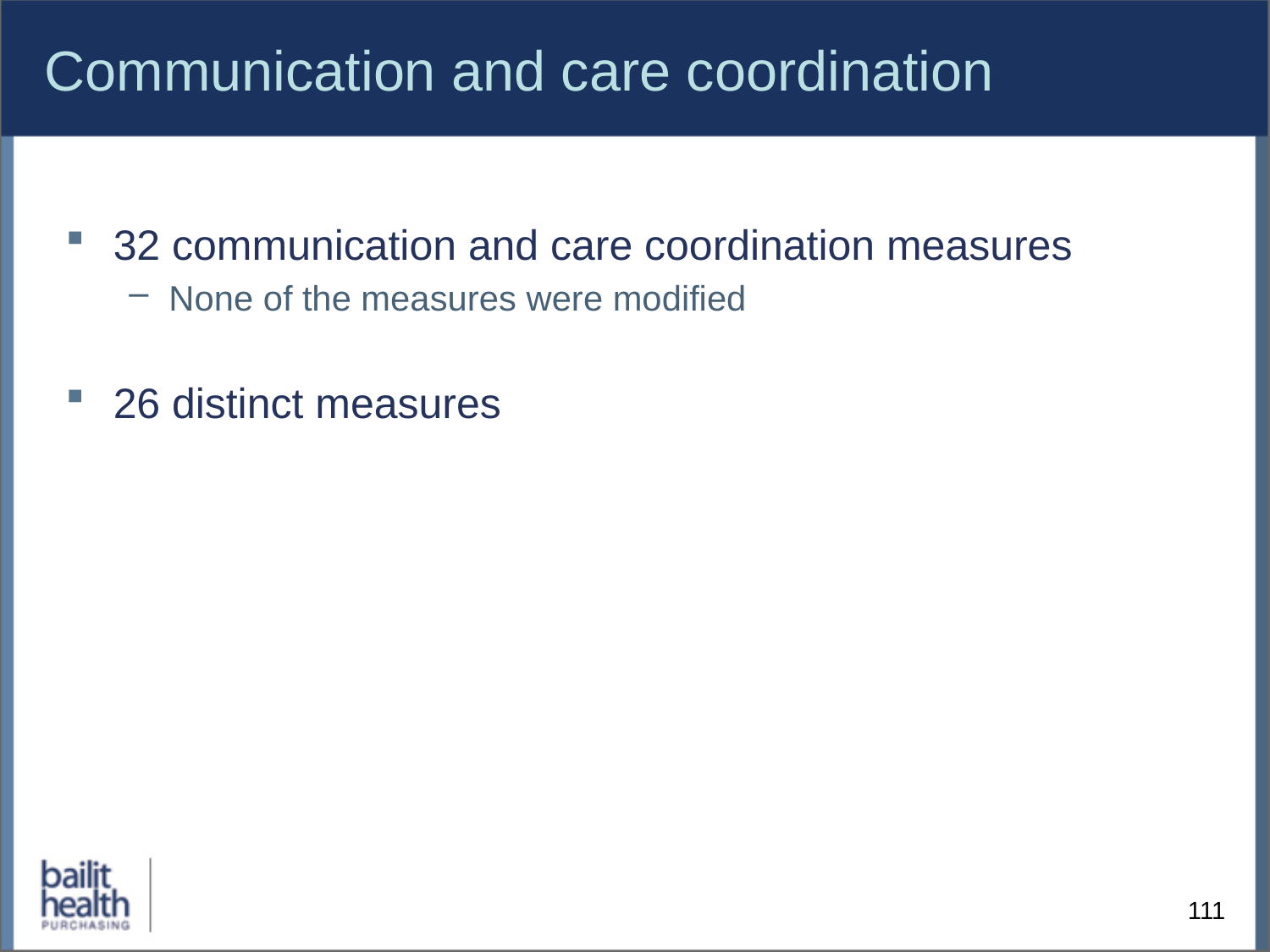

# Communication and care coordination
32 communication and care coordination measures
None of the measures were modified

26 distinct measures
111